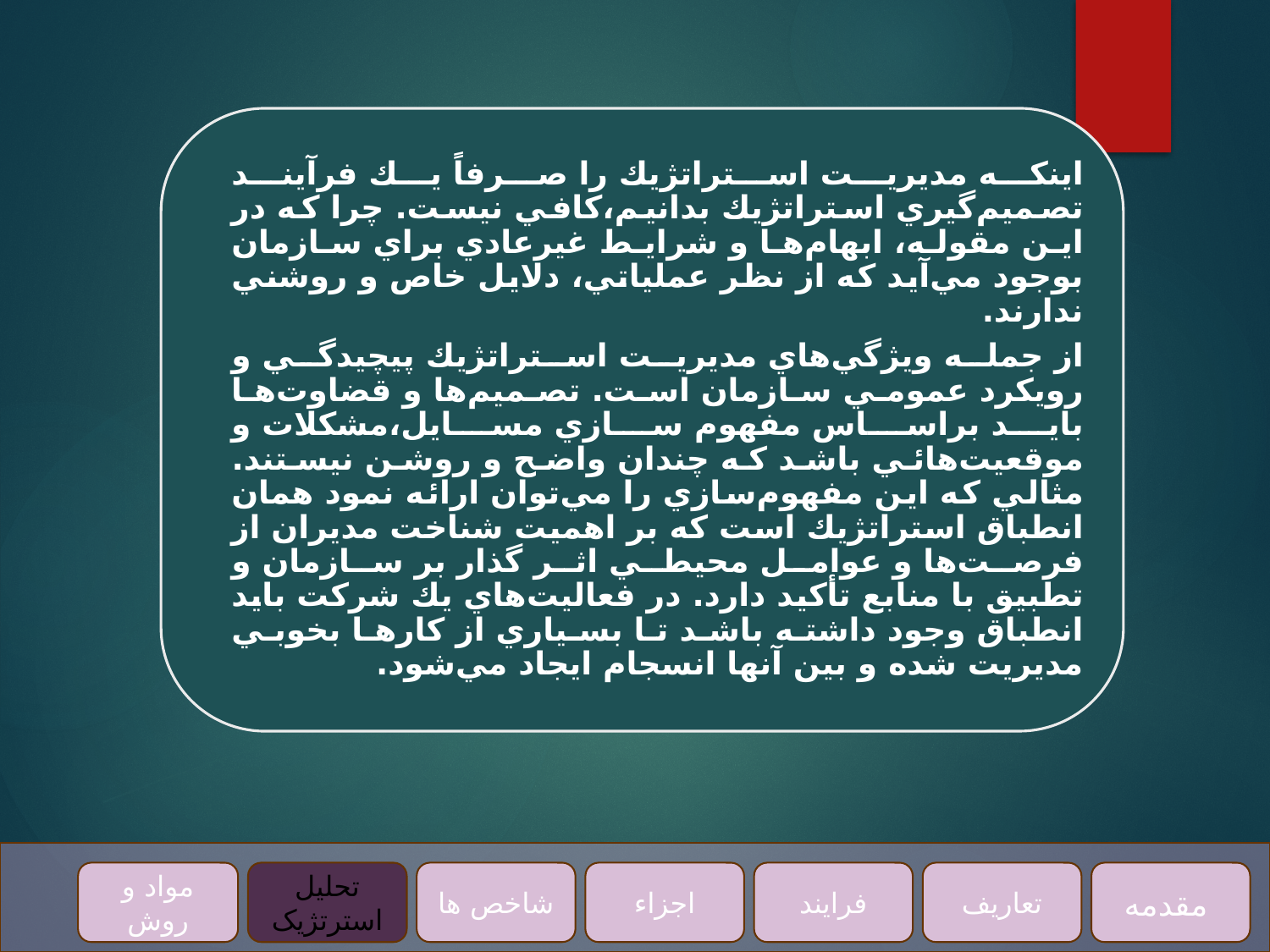

اينكه مديريت استراتژيك را صرفاً ‌يك فرآيند تصميم‌گيري استراتژيك بدانيم،‌كافي نيست. چرا كه در اين مقوله، ابهام‌ها و شرايط غيرعادي براي سازمان بوجود مي‌آيد كه از نظر عملياتي،‌ دلايل خاص و روشني ندارند.
از جمله ويژگي‌هاي مديريت استراتژيك پيچيدگي و رويكرد عمومي سازمان است. تصميم‌ها و قضاوت‌ها بايد براساس مفهوم سازي مسايل،‌مشكلات و موقعيت‌هائي باشد كه چندان واضح و روشن نيستند. مثالي كه اين مفهوم‌سازي را مي‌توان ارائه نمود همان انطباق استراتژيك است كه بر اهميت شناخت مديران از فرصت‌ها و عوامل محيطي اثر گذار بر سازمان و تطبيق با منابع تأكيد دارد. در فعاليت‌هاي يك شركت بايد انطباق وجود داشته باشد تا بسياري از كارها بخوبي مديريت شده و بين آنها انسجام ايجاد مي‌شود.

مواد و روش
تحلیل استرتژیک
اجزاء
تعاریف

مقدمه
شاخص ها
فرایند